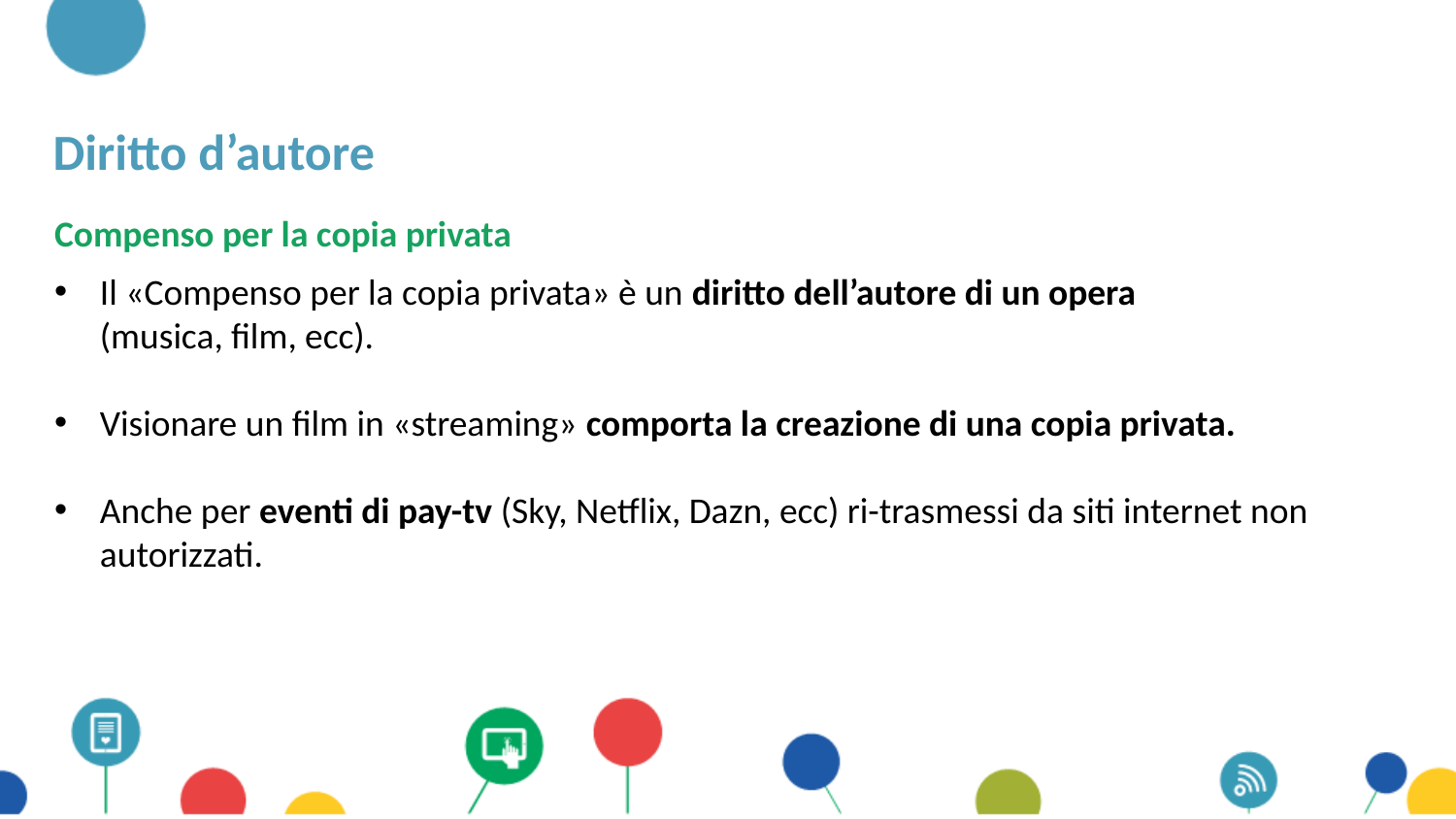

# Diritto d’autore
Compenso per la copia privata
Il «Compenso per la copia privata» è un diritto dell’autore di un opera
(musica, film, ecc).

Visionare un film in «streaming» comporta la creazione di una copia privata.

Anche per eventi di pay-tv (Sky, Netflix, Dazn, ecc) ri-trasmessi da siti internet non autorizzati.